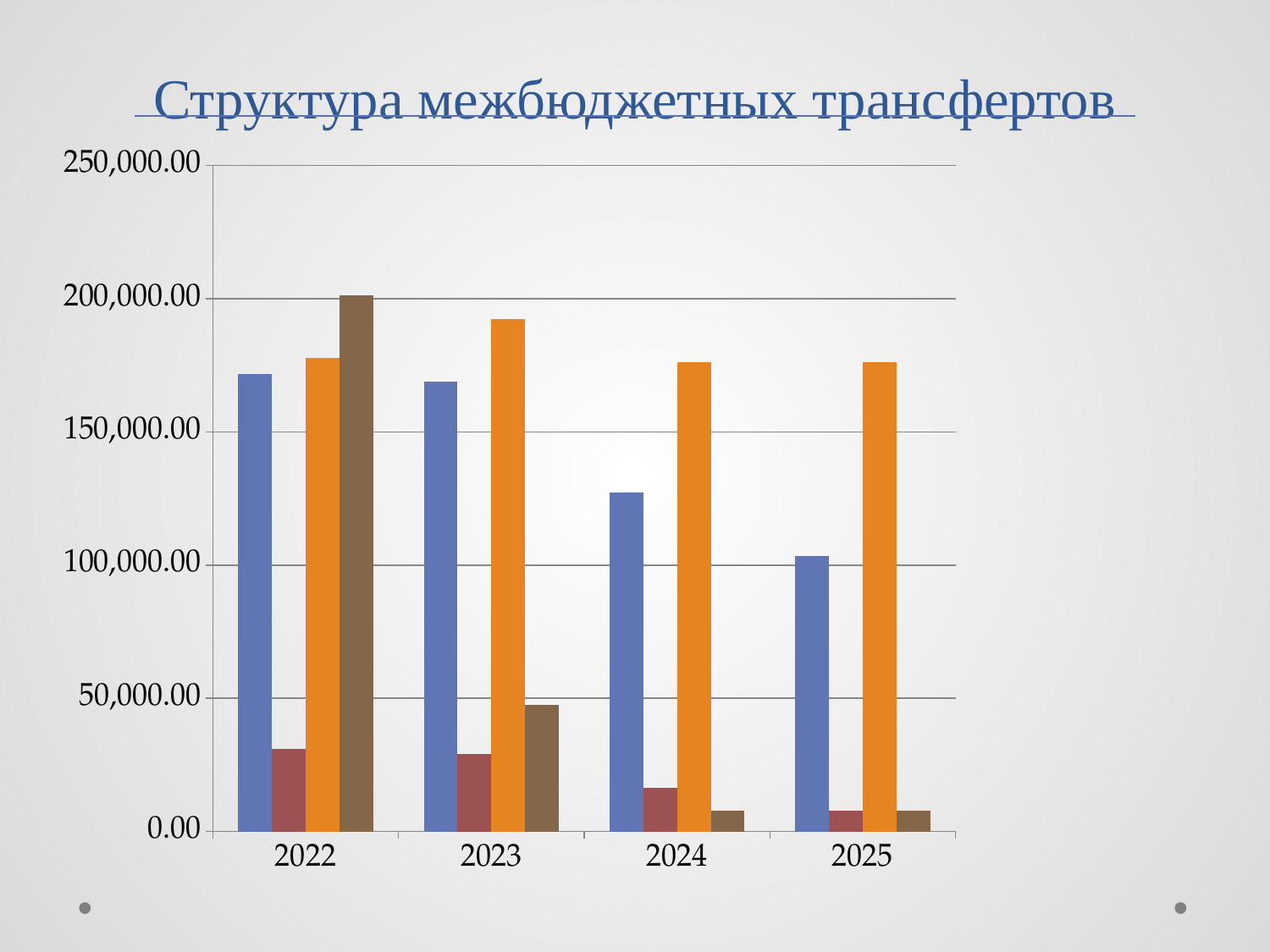

# Структура межбюджетных трансфертов

### Chart

| Category | Дотации | Субсидии | Субвенции | Иные межбюджетные трансферты |
|---|---|---|---|---|
| 2022 | 171624.8 | 31134.8 | 177904.6 | 201223.6 |
| 2023 | 168794.5 | 29105.3 | 192409.0 | 47543.5 |
| 2024 | 127353.8 | 16253.0 | 176270.5 | 7881.1 |
| 2025 | 103548.8 | 7959.2 | 176294.7 | 7881.1 |